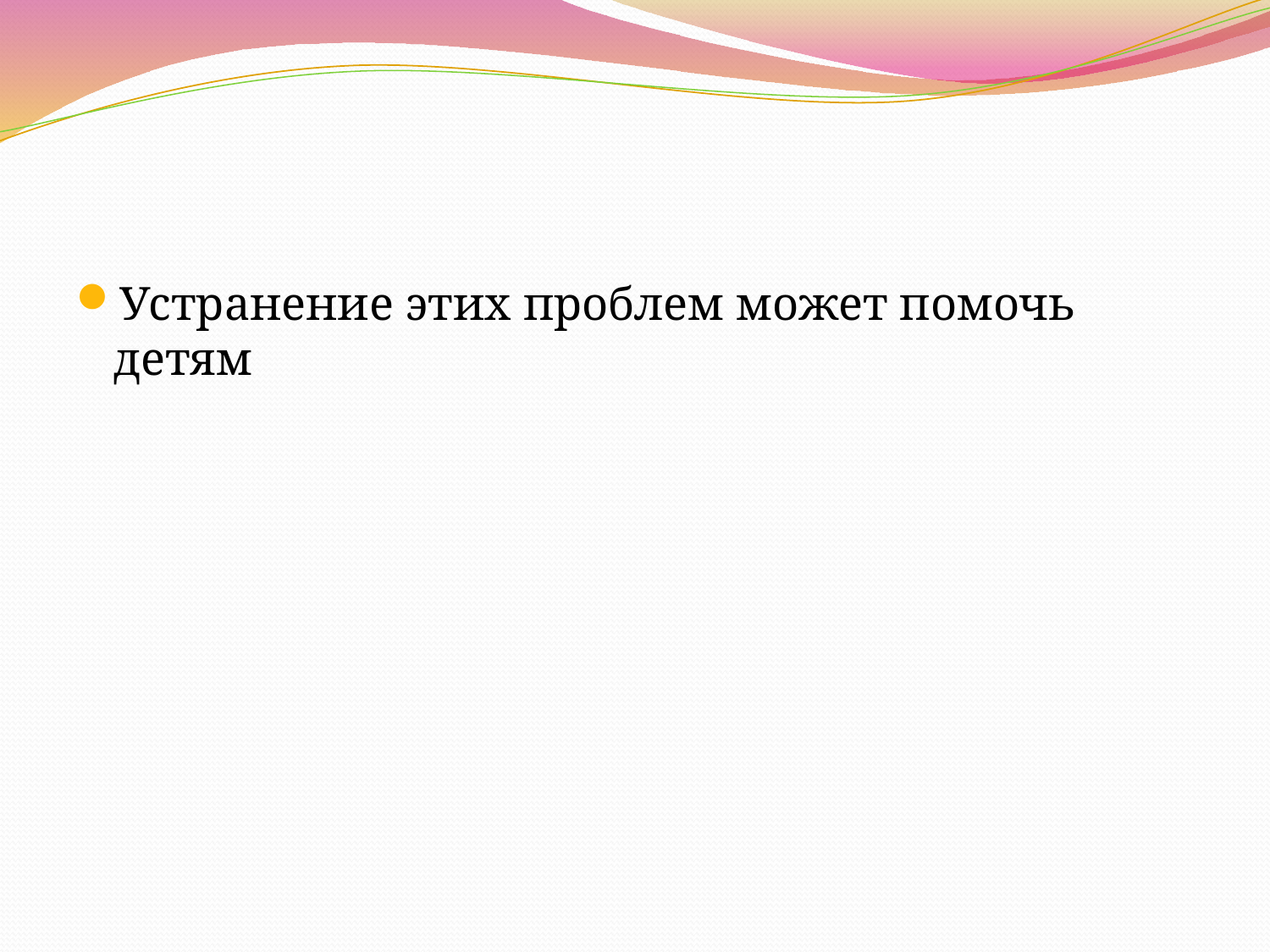

#
Устранение этих проблем может помочь детям